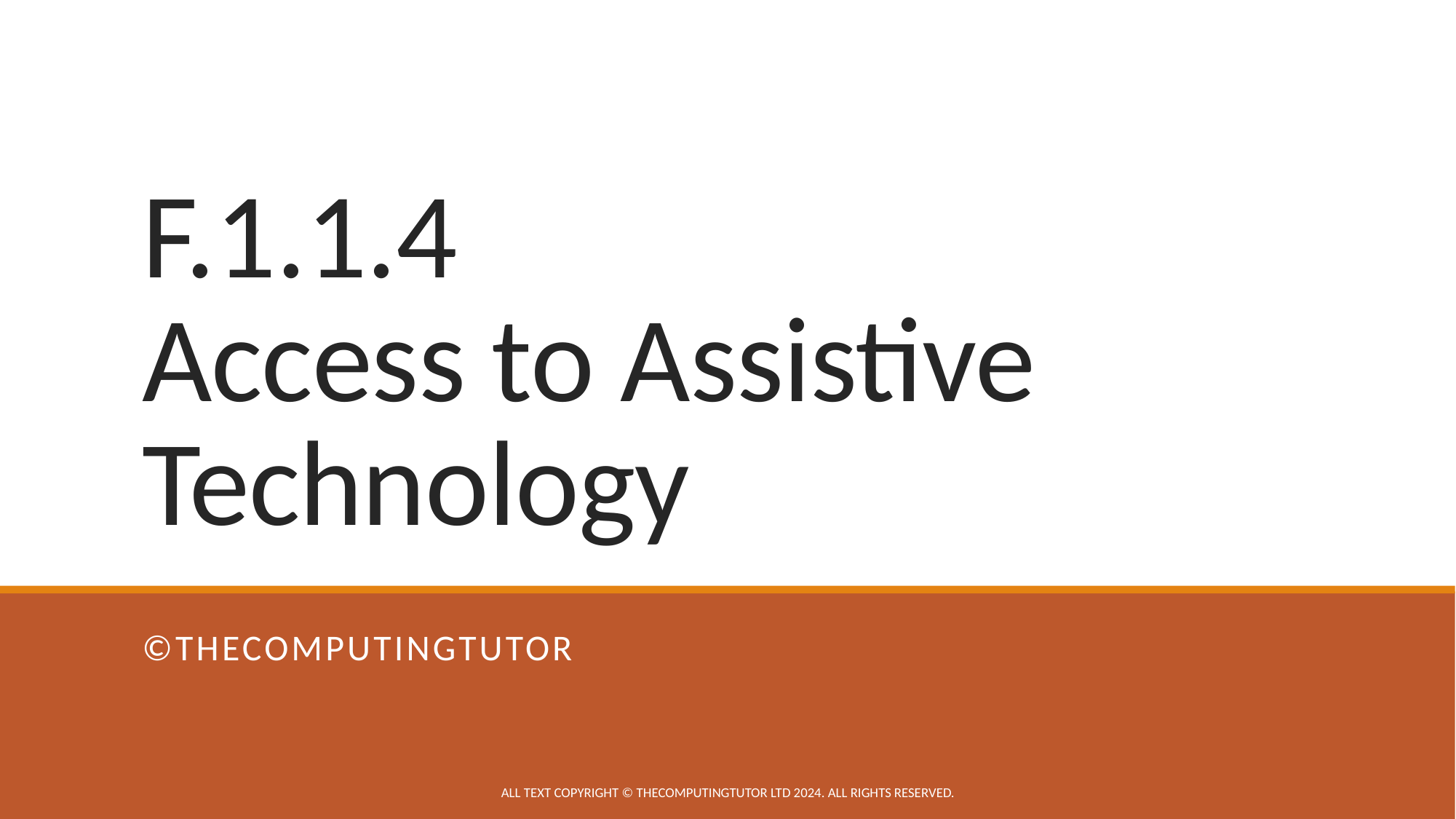

# F.1.1.4 Access to Assistive Technology

©TheComputingTutor

All text copyright © TheComputingTutor Ltd 2024. All rights Reserved.